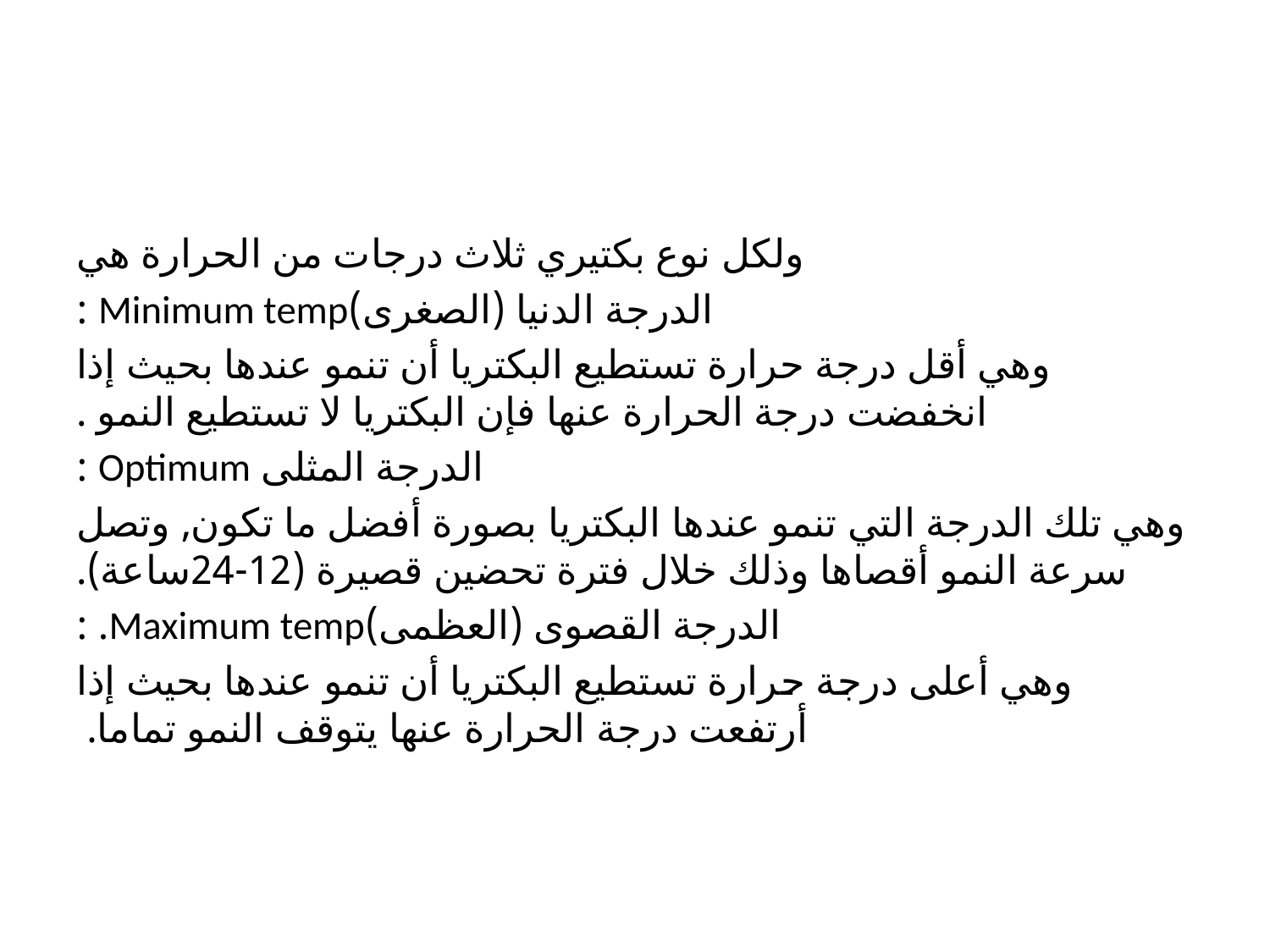

ولكل نوع بكتيري ثلاث درجات من الحرارة هي
 الدرجة الدنيا (الصغرى)Minimum temp :
وهي أقل درجة حرارة تستطيع البكتريا أن تنمو عندها بحيث إذا انخفضت درجة الحرارة عنها فإن البكتريا لا تستطيع النمو .
الدرجة المثلى Optimum :
وهي تلك الدرجة التي تنمو عندها البكتريا بصورة أفضل ما تكون, وتصل سرعة النمو أقصاها وذلك خلال فترة تحضين قصيرة (12-24ساعة).
الدرجة القصوى (العظمى)Maximum temp. :
وهي أعلى درجة حرارة تستطيع البكتريا أن تنمو عندها بحيث إذا أرتفعت درجة الحرارة عنها يتوقف النمو تماما.